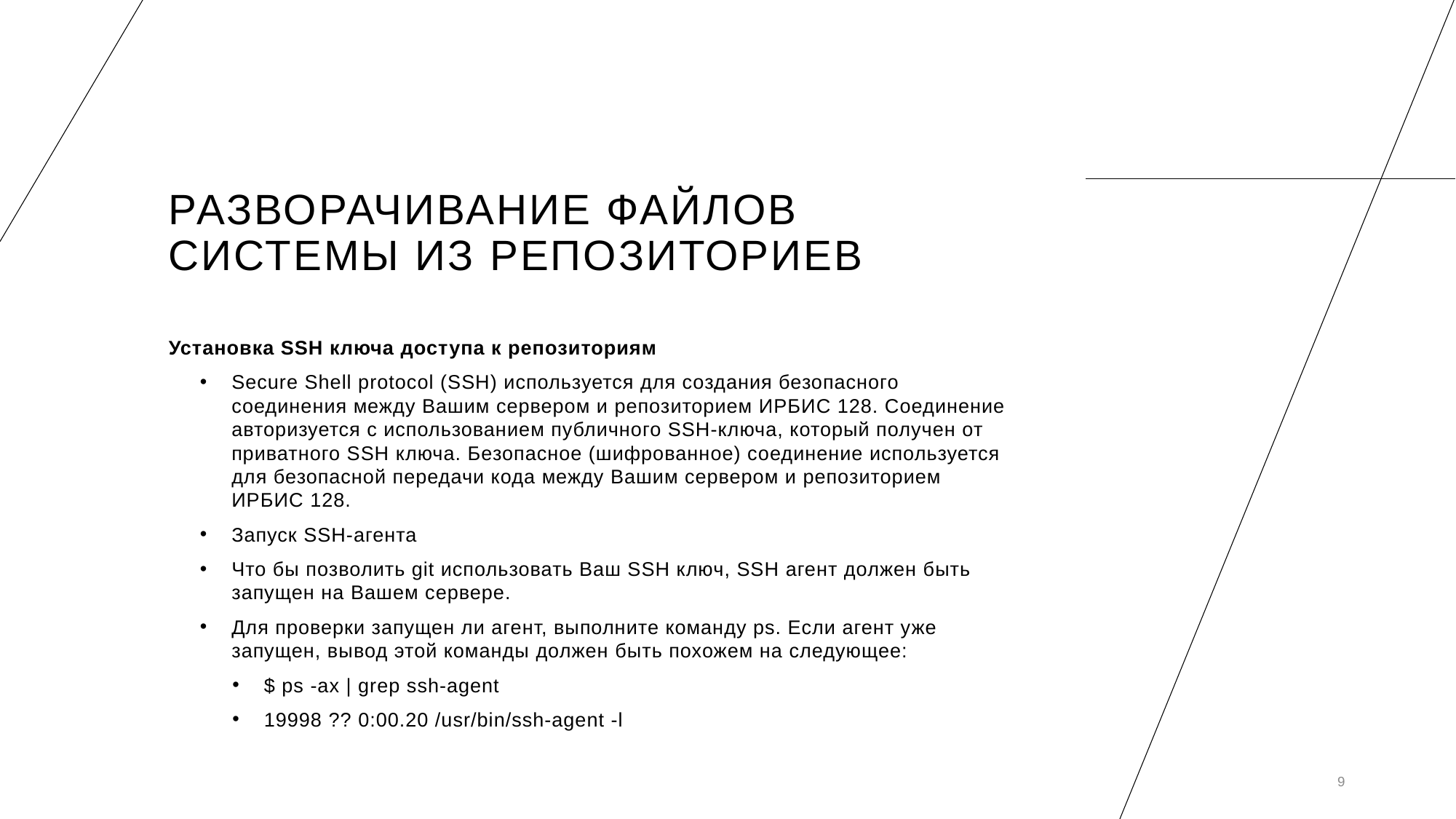

# Разворачивание файлов системы из репозиториев
Установка SSH ключа доступа к репозиториям
Secure Shell protocol (SSH) используется для создания безопасного соединения между Вашим сервером и репозиторием ИРБИС 128. Соединение авторизуется с использованием публичного SSH-ключа, который получен от приватного SSH ключа. Безопасное (шифрованное) соединение используется для безопасной передачи кода между Вашим сервером и репозиторием ИРБИС 128.
Запуск SSH-агента
Что бы позволить git использовать Ваш SSH ключ, SSH агент должен быть запущен на Вашем сервере.
Для проверки запущен ли агент, выполните команду ps. Если агент уже запущен, вывод этой команды должен быть похожем на следующее:
$ ps -ax | grep ssh-agent
19998 ?? 0:00.20 /usr/bin/ssh-agent -l
9